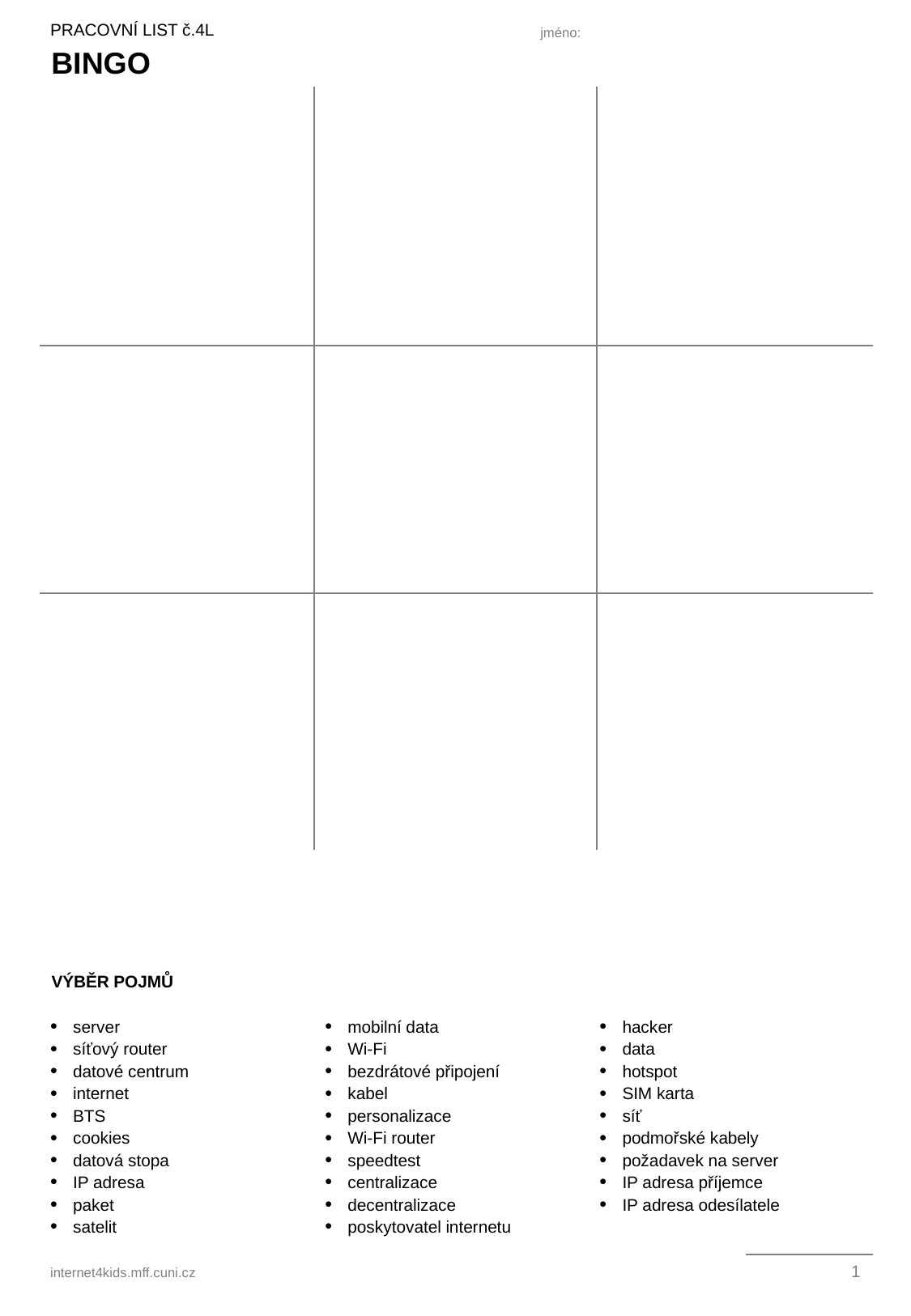

PRACOVNÍ LIST č.4L
BINGO
VÝBĚR POJMŮ
server
síťový router
datové centrum
internet
BTS
cookies
datová stopa
IP adresa
paket
satelit
mobilní data
Wi-Fi
bezdrátové připojení
kabel
personalizace
Wi-Fi router
speedtest
centralizace
decentralizace
poskytovatel internetu
hacker
data
hotspot
SIM karta
síť
podmořské kabely
požadavek na server
IP adresa příjemce
IP adresa odesílatele
1
internet4kids.mff.cuni.cz